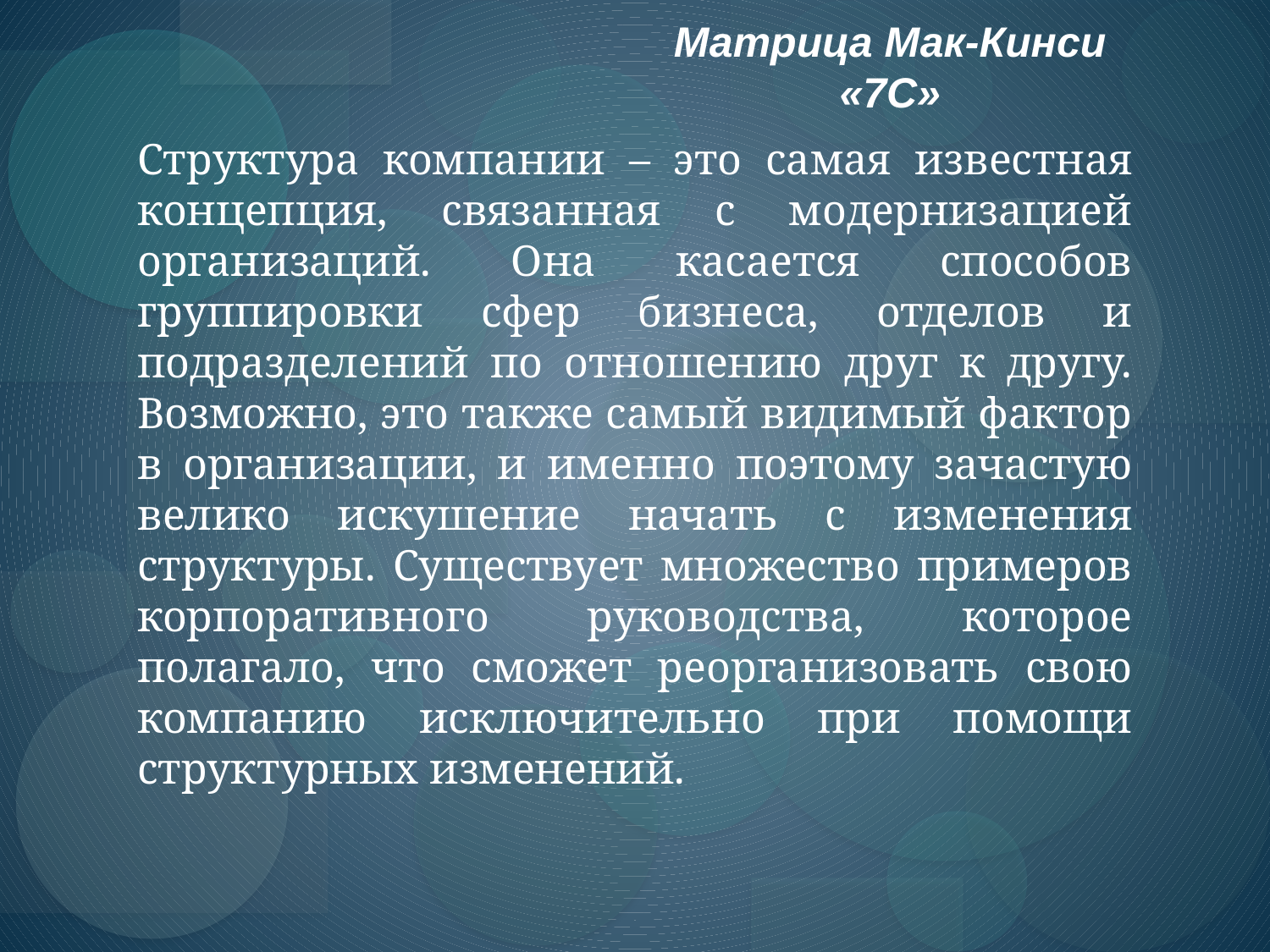

Матрица Мак-Кинси «7С»
Структура компании – это самая известная концепция, связанная с модернизацией организаций. Она касается способов группировки сфер бизнеса, отделов и подразделений по отношению друг к другу. Возможно, это также самый видимый фактор в организации, и именно поэтому зачастую велико искушение начать с изменения структуры. Существует множество примеров корпоративного руководства, которое полагало, что сможет реорганизовать свою компанию исключительно при помощи структурных изменений.